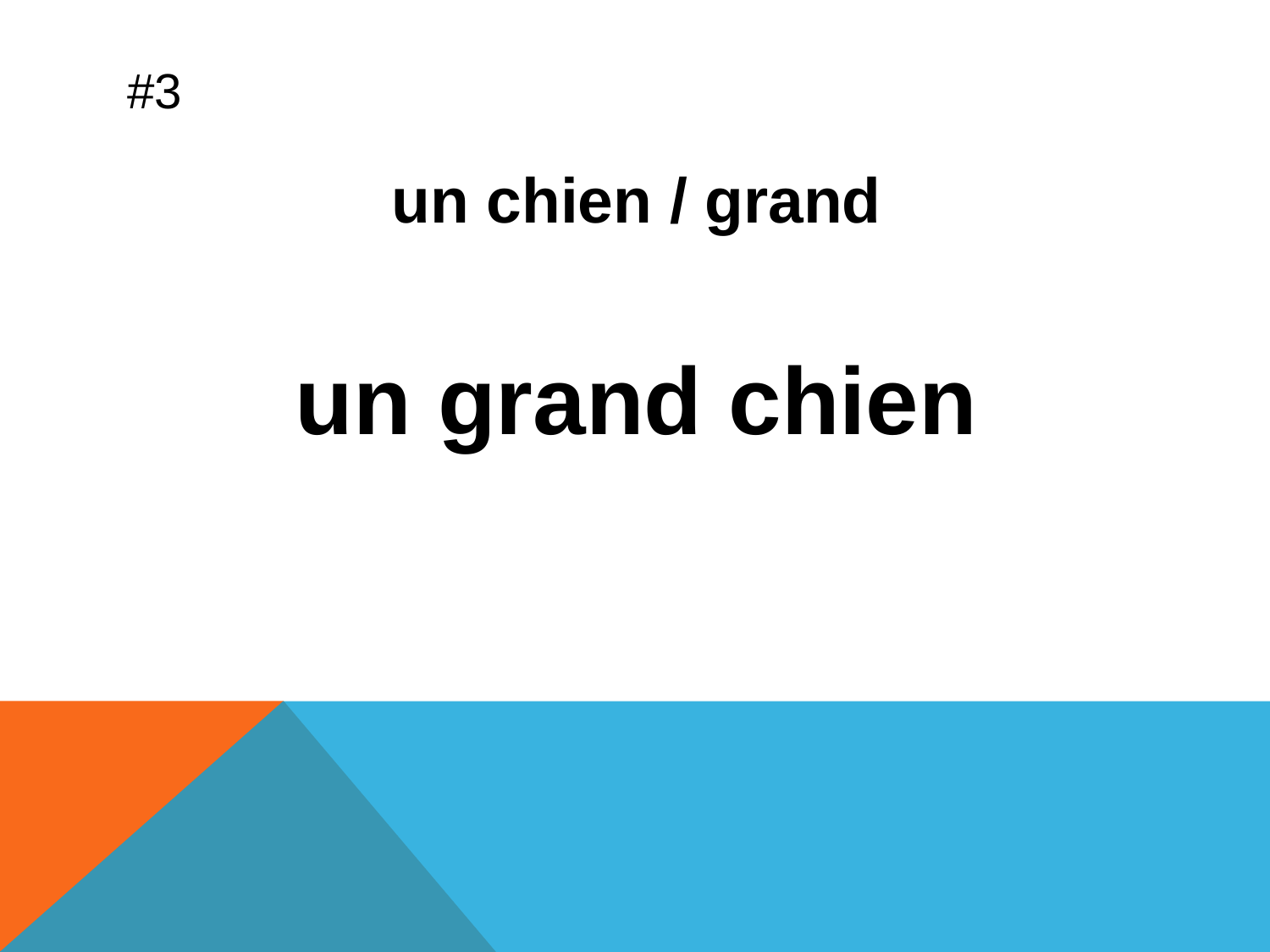

# #3
un chien / grand

un grand chien